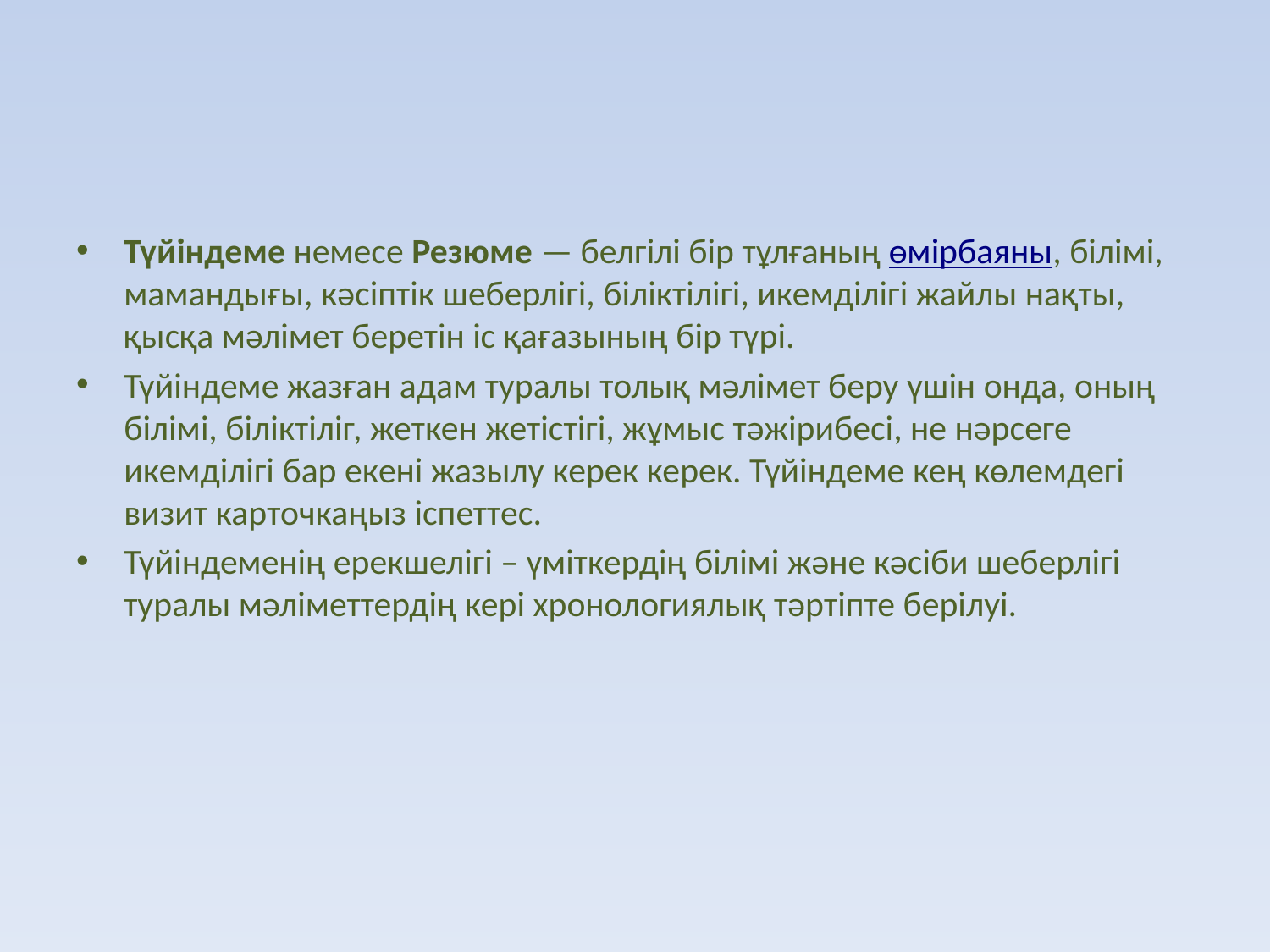

Түйіндеме немесе Резюме — белгілі бір тұлғаның өмірбаяны, білімі, мамандығы, кәсіптік шеберлігі, біліктілігі, икемділігі жайлы нақты, қысқа мәлімет беретін іс қағазының бір түрі.
Түйіндеме жазған адам туралы толық мәлімет беру үшін онда, оның білімі, біліктіліг, жеткен жетістігі, жұмыс тәжірибесі, не нәрсеге икемділігі бар екені жазылу керек керек. Түйіндеме кең көлемдегі визит карточкаңыз іспеттес.
Түйіндеменің ерекшелігі – үміткердің білімі және кәсіби шеберлігі туралы мәліметтердің кері хронологиялық тәртіпте берілуі.